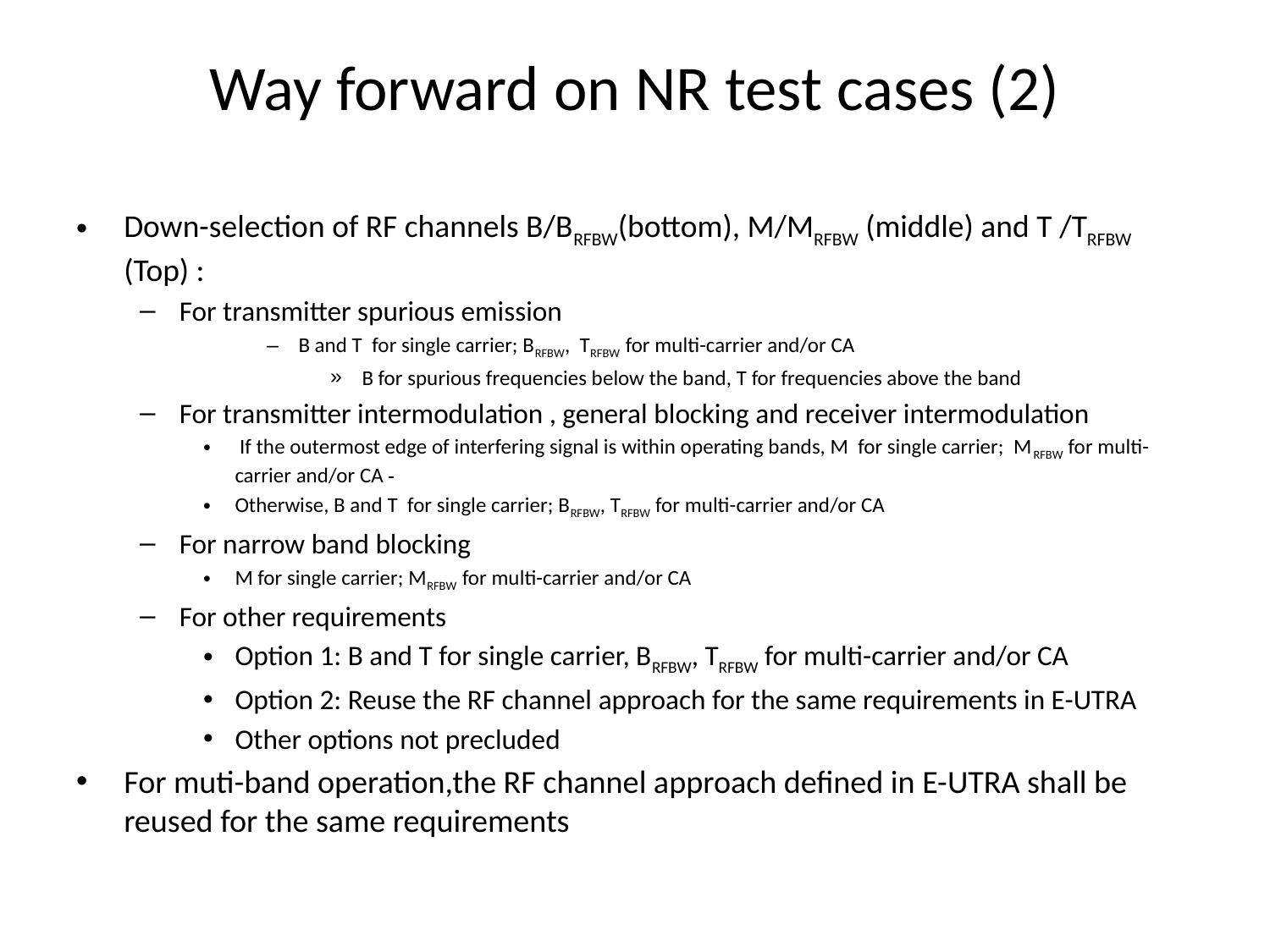

# Way forward on NR test cases (2)

Down-selection of RF channels B/BRFBW(bottom), M/MRFBW (middle) and T /TRFBW (Top) :
For transmitter spurious emission
B and T  for single carrier; BRFBW,  TRFBW  for multi-carrier and/or CA
B for spurious frequencies below the band, T for frequencies above the band
For transmitter intermodulation , general blocking and receiver intermodulation
 If the outermost edge of interfering signal is within operating bands, M  for single carrier;  MRFBW for multi-carrier and/or CA
Otherwise, B and T  for single carrier; BRFBW, TRFBW for multi-carrier and/or CA
For narrow band blocking
M for single carrier; MRFBW  for multi-carrier and/or CA
For other requirements
Option 1: B and T for single carrier, BRFBW, TRFBW for multi-carrier and/or CA
Option 2: Reuse the RF channel approach for the same requirements in E-UTRA
Other options not precluded
For muti-band operation,the RF channel approach defined in E-UTRA shall be reused for the same requirements